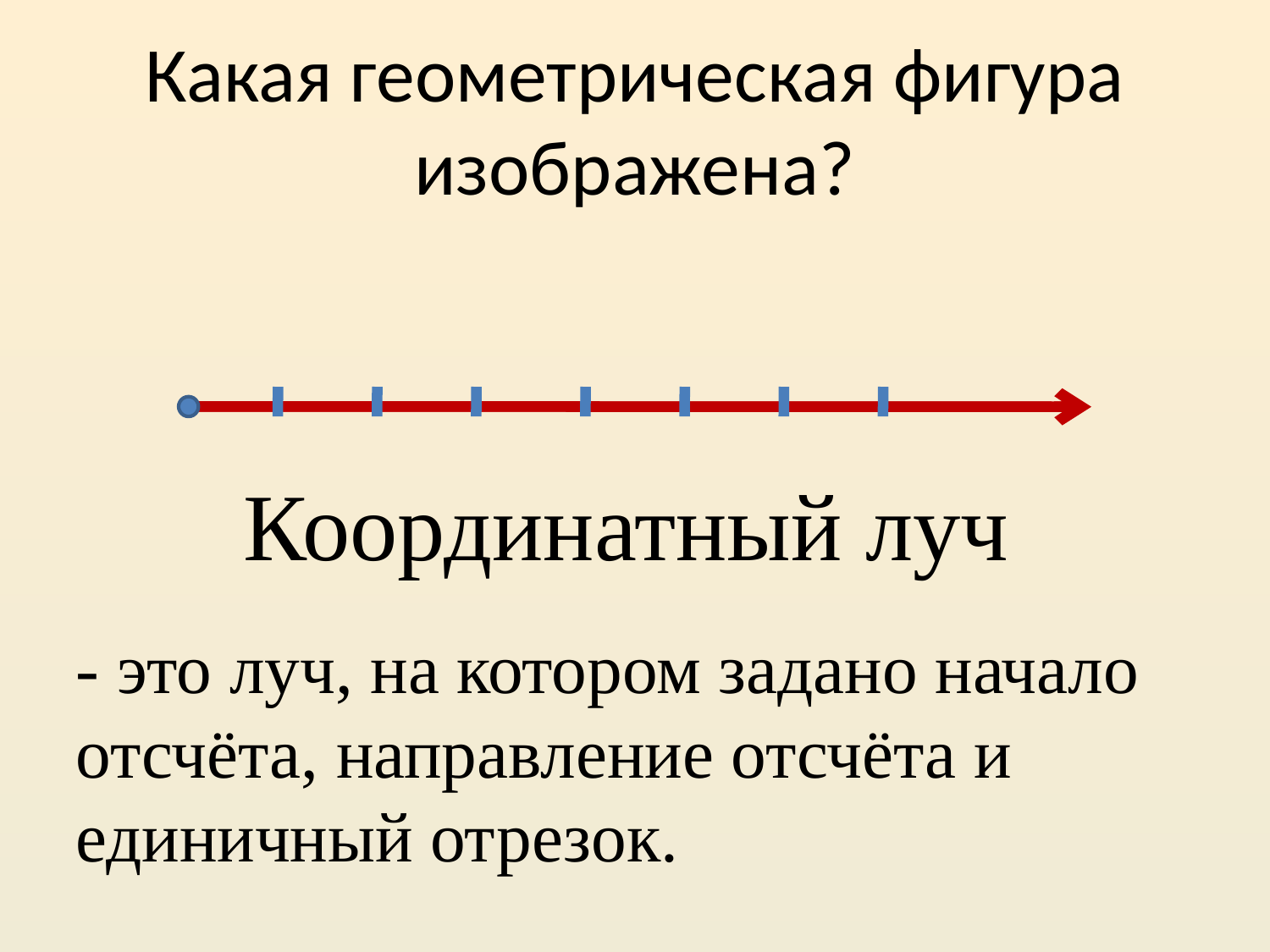

# Какая геометрическая фигура изображена?

Координатный луч

- это луч, на котором задано начало отсчёта, направление отсчёта и единичный отрезок.